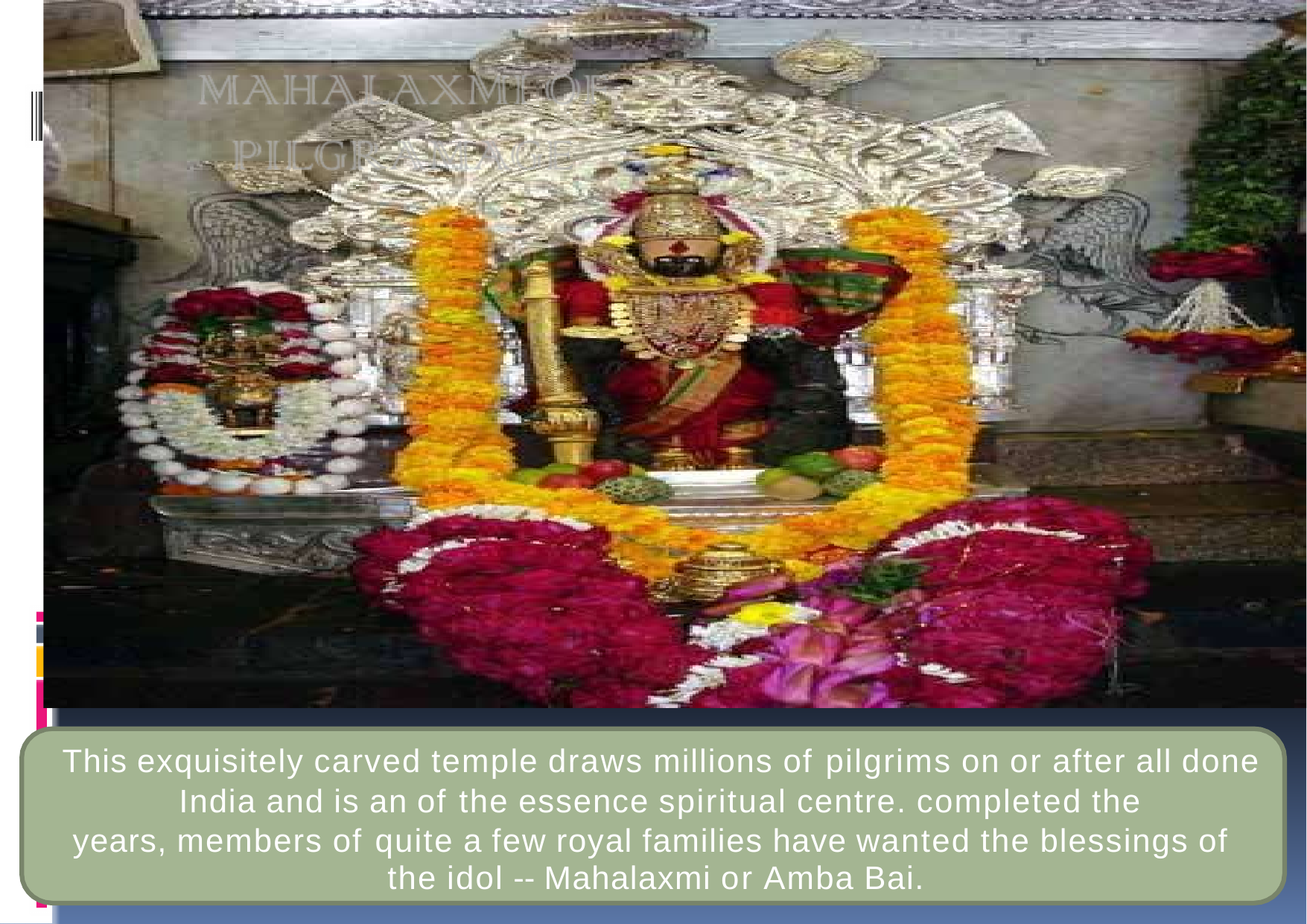

This exquisitely carved temple draws millions of pilgrims on or after all done  India and is an of the essence spiritual centre. completed the
years, members of quite a few royal families have wanted the blessings of  the idol -- Mahalaxmi or Amba Bai.